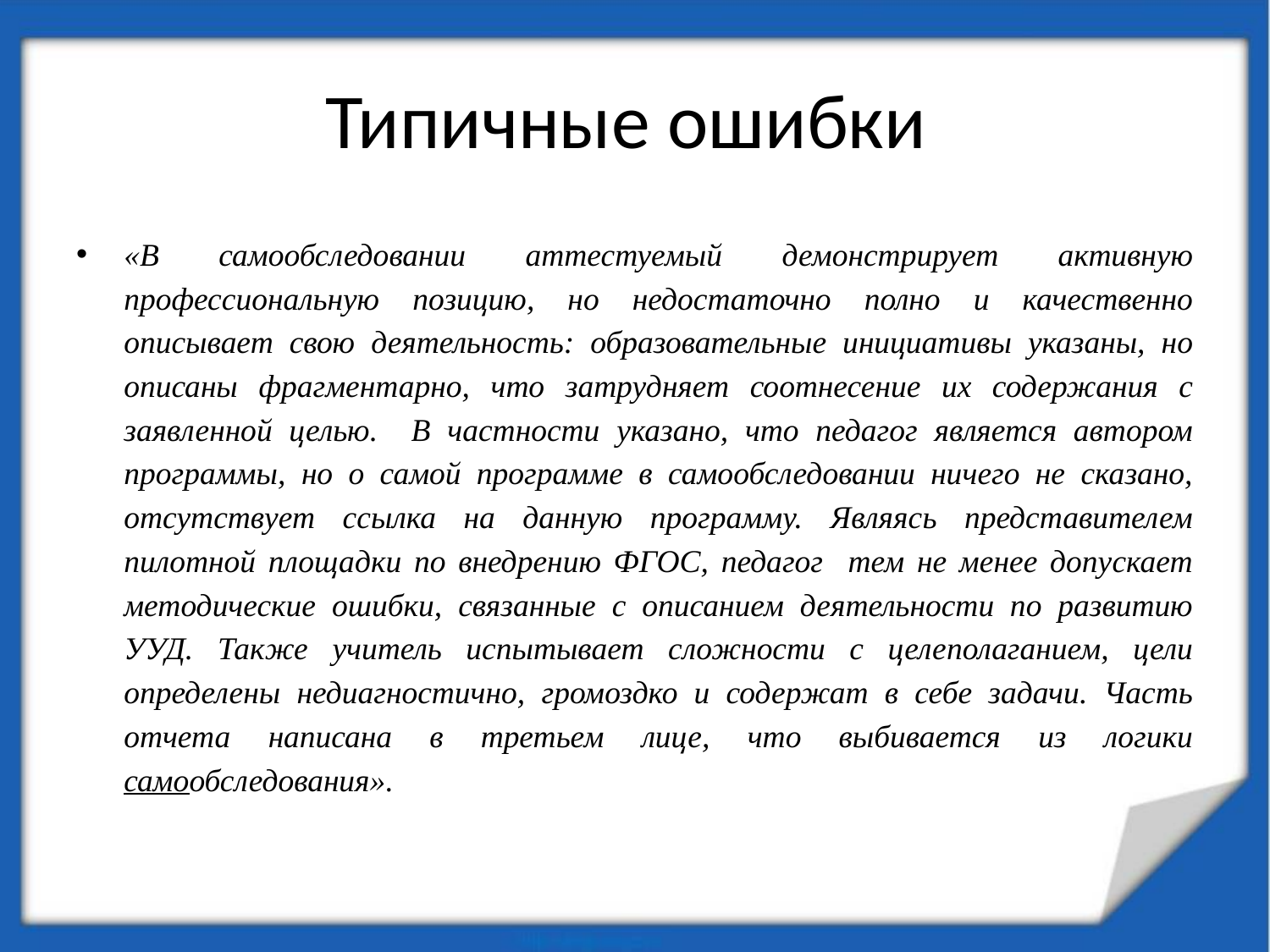

# Типичные ошибки
«В самообследовании аттестуемый демонстрирует активную профессиональную позицию, но недостаточно полно и качественно описывает свою деятельность: образовательные инициативы указаны, но описаны фрагментарно, что затрудняет соотнесение их содержания с заявленной целью.  В частности указано, что педагог является автором программы, но о самой программе в самообследовании ничего не сказано, отсутствует ссылка на данную программу. Являясь представителем пилотной площадки по внедрению ФГОС, педагог  тем не менее допускает методические ошибки, связанные с описанием деятельности по развитию УУД. Также учитель испытывает сложности с целеполаганием, цели определены недиагностично, громоздко и содержат в себе задачи. Часть отчета написана в третьем лице, что выбивается из логики самообследования».